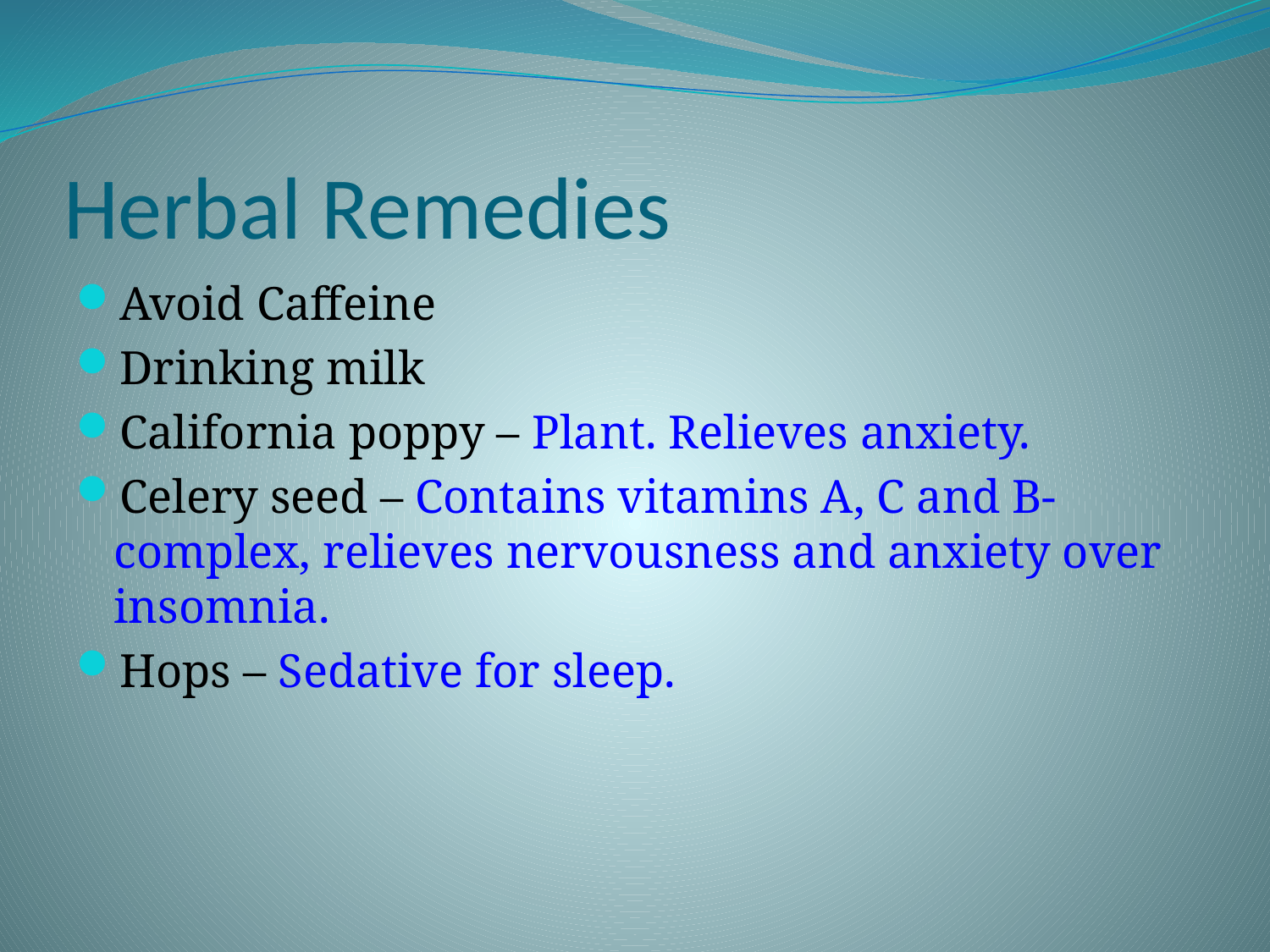

# Herbal Remedies
Avoid Caffeine
Drinking milk
California poppy – Plant. Relieves anxiety.
Celery seed – Contains vitamins A, C and B-complex, relieves nervousness and anxiety over insomnia.
Hops – Sedative for sleep.